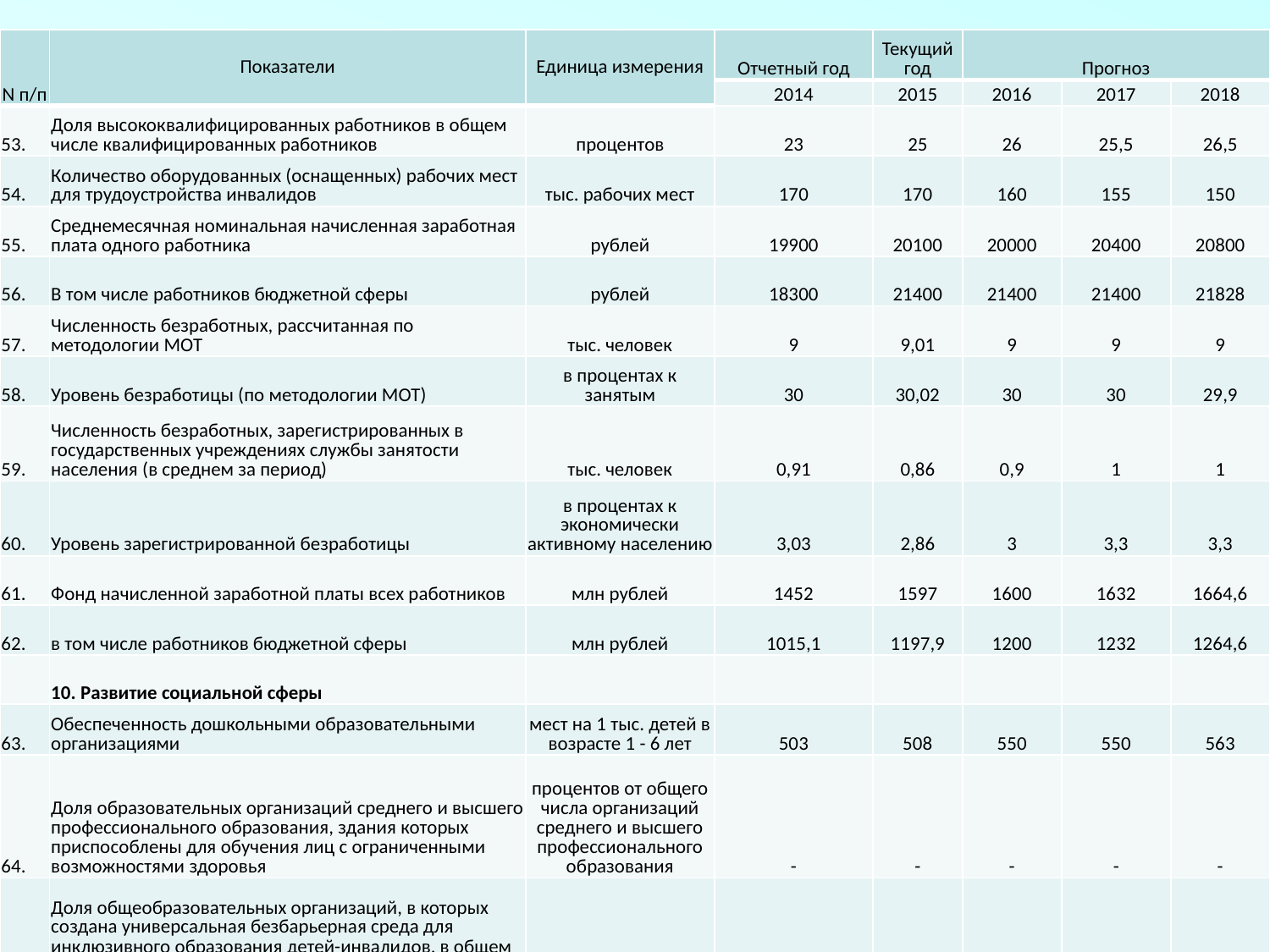

| N п/п | Показатели | Единица измерения | Отчетный год | Текущий год | Прогноз |  |  |
| --- | --- | --- | --- | --- | --- | --- | --- |
|  |  |  | 2014 | 2015 | 2016 | 2017 | 2018 |
| 53. | Доля высококвалифицированных работников в общем числе квалифицированных работников | процентов | 23 | 25 | 26 | 25,5 | 26,5 |
| 54. | Количество оборудованных (оснащенных) рабочих мест для трудоустройства инвалидов | тыс. рабочих мест | 170 | 170 | 160 | 155 | 150 |
| 55. | Среднемесячная номинальная начисленная заработная плата одного работника | рублей | 19900 | 20100 | 20000 | 20400 | 20800 |
| 56. | В том числе работников бюджетной сферы | рублей | 18300 | 21400 | 21400 | 21400 | 21828 |
| 57. | Численность безработных, рассчитанная по методологии МОТ | тыс. человек | 9 | 9,01 | 9 | 9 | 9 |
| 58. | Уровень безработицы (по методологии МОТ) | в процентах к занятым | 30 | 30,02 | 30 | 30 | 29,9 |
| 59. | Численность безработных, зарегистрированных в государственных учреждениях службы занятости населения (в среднем за период) | тыс. человек | 0,91 | 0,86 | 0,9 | 1 | 1 |
| 60. | Уровень зарегистрированной безработицы | в процентах к экономически активному населению | 3,03 | 2,86 | 3 | 3,3 | 3,3 |
| 61. | Фонд начисленной заработной платы всех работников | млн рублей | 1452 | 1597 | 1600 | 1632 | 1664,6 |
| 62. | в том числе работников бюджетной сферы | млн рублей | 1015,1 | 1197,9 | 1200 | 1232 | 1264,6 |
|  | 10. Развитие социальной сферы |  |  |  |  |  |  |
| 63. | Обеспеченность дошкольными образовательными организациями | мест на 1 тыс. детей в возрасте 1 - 6 лет | 503 | 508 | 550 | 550 | 563 |
| 64. | Доля образовательных организаций среднего и высшего профессионального образования, здания которых приспособлены для обучения лиц с ограниченными возможностями здоровья | процентов от общего числа организаций среднего и высшего профессионального образования | - | - | - | - | - |
| 65. | Доля общеобразовательных организаций, в которых создана универсальная безбарьерная среда для инклюзивного образования детей-инвалидов, в общем количестве общеобразовательных организаций | процентов | 17 | 21 | 21 | 21 | 26 |